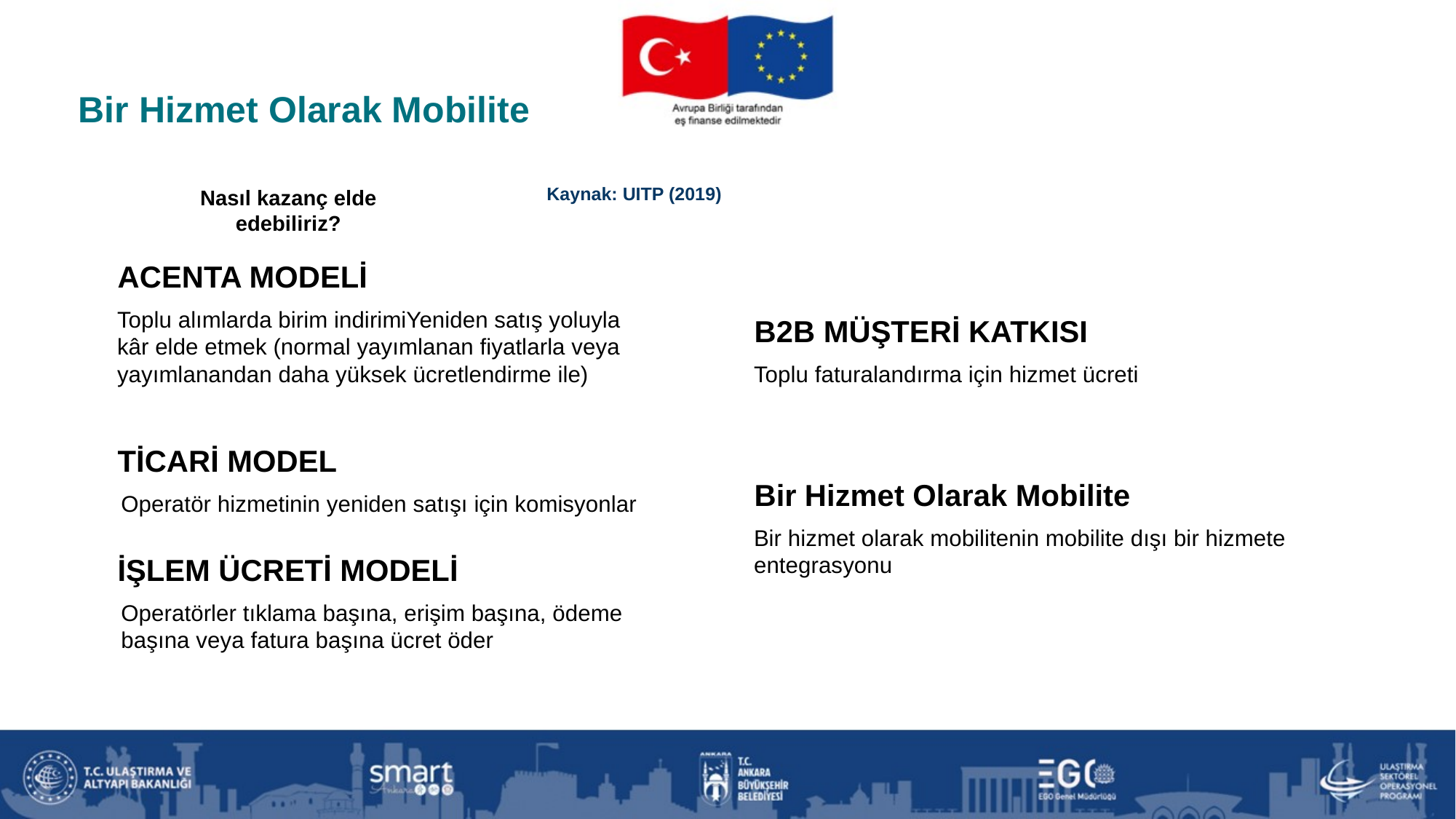

Bir Hizmet Olarak Mobilite
Kaynak: UITP (2019)
Nasıl kazanç elde edebiliriz?
ACENTA MODELİ
Toplu alımlarda birim indirimiYeniden satış yoluyla kâr elde etmek (normal yayımlanan fiyatlarla veya yayımlanandan daha yüksek ücretlendirme ile)
B2B MÜŞTERİ KATKISI
Toplu faturalandırma için hizmet ücreti
TİCARİ MODEL
Bir Hizmet Olarak Mobilite
Operatör hizmetinin yeniden satışı için komisyonlar
Bir hizmet olarak mobilitenin mobilite dışı bir hizmete entegrasyonu
İŞLEM ÜCRETİ MODELİ
Operatörler tıklama başına, erişim başına, ödeme başına veya fatura başına ücret öder